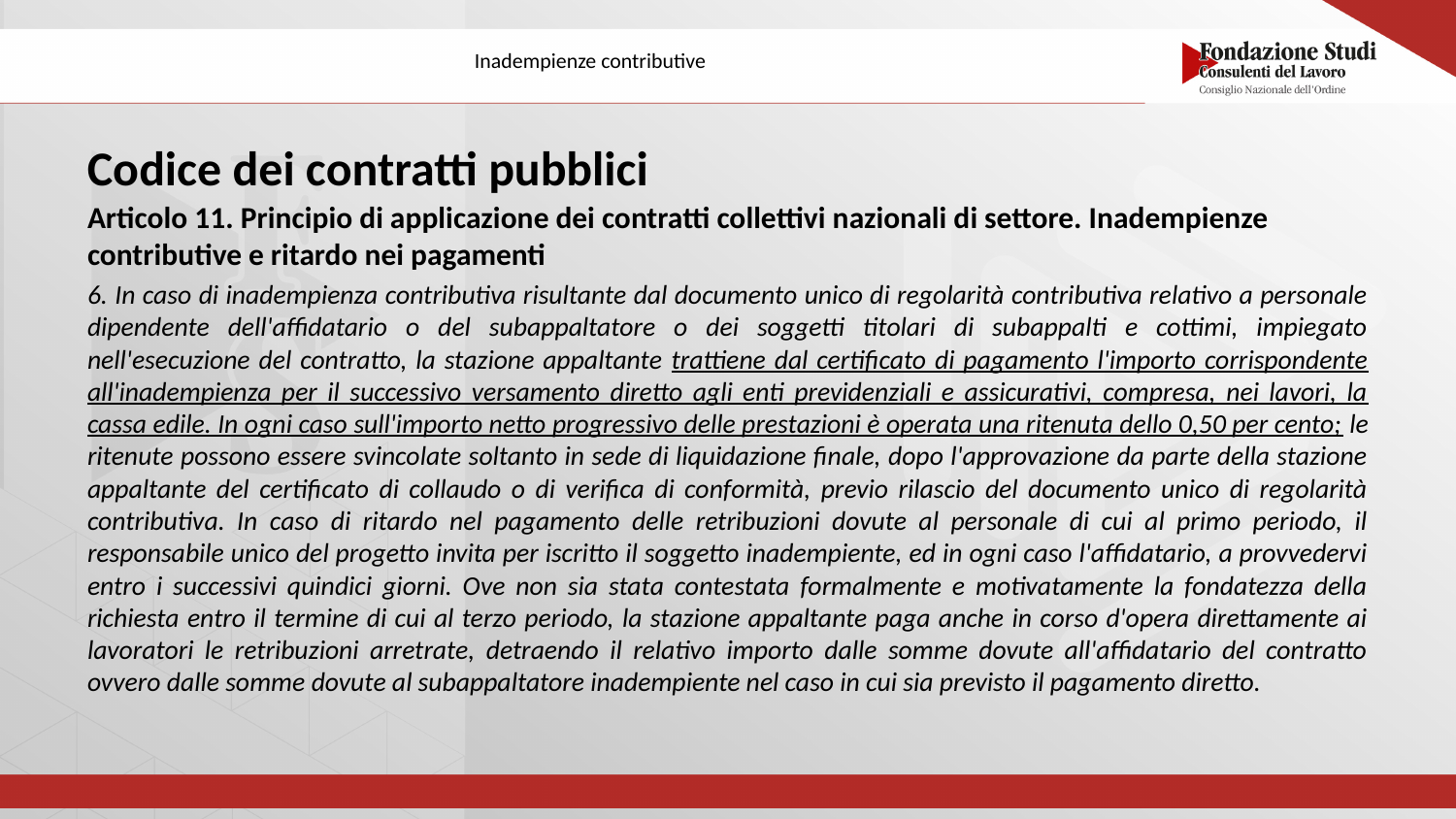

# Inadempienze contributive
Codice dei contratti pubblici
Articolo 11. Principio di applicazione dei contratti collettivi nazionali di settore. Inadempienze contributive e ritardo nei pagamenti
6. In caso di inadempienza contributiva risultante dal documento unico di regolarità contributiva relativo a personale dipendente dell'affidatario o del subappaltatore o dei soggetti titolari di subappalti e cottimi, impiegato nell'esecuzione del contratto, la stazione appaltante trattiene dal certificato di pagamento l'importo corrispondente all'inadempienza per il successivo versamento diretto agli enti previdenziali e assicurativi, compresa, nei lavori, la cassa edile. In ogni caso sull'importo netto progressivo delle prestazioni è operata una ritenuta dello 0,50 per cento; le ritenute possono essere svincolate soltanto in sede di liquidazione finale, dopo l'approvazione da parte della stazione appaltante del certificato di collaudo o di verifica di conformità, previo rilascio del documento unico di regolarità contributiva. In caso di ritardo nel pagamento delle retribuzioni dovute al personale di cui al primo periodo, il responsabile unico del progetto invita per iscritto il soggetto inadempiente, ed in ogni caso l'affidatario, a provvedervi entro i successivi quindici giorni. Ove non sia stata contestata formalmente e motivatamente la fondatezza della richiesta entro il termine di cui al terzo periodo, la stazione appaltante paga anche in corso d'opera direttamente ai lavoratori le retribuzioni arretrate, detraendo il relativo importo dalle somme dovute all'affidatario del contratto ovvero dalle somme dovute al subappaltatore inadempiente nel caso in cui sia previsto il pagamento diretto.